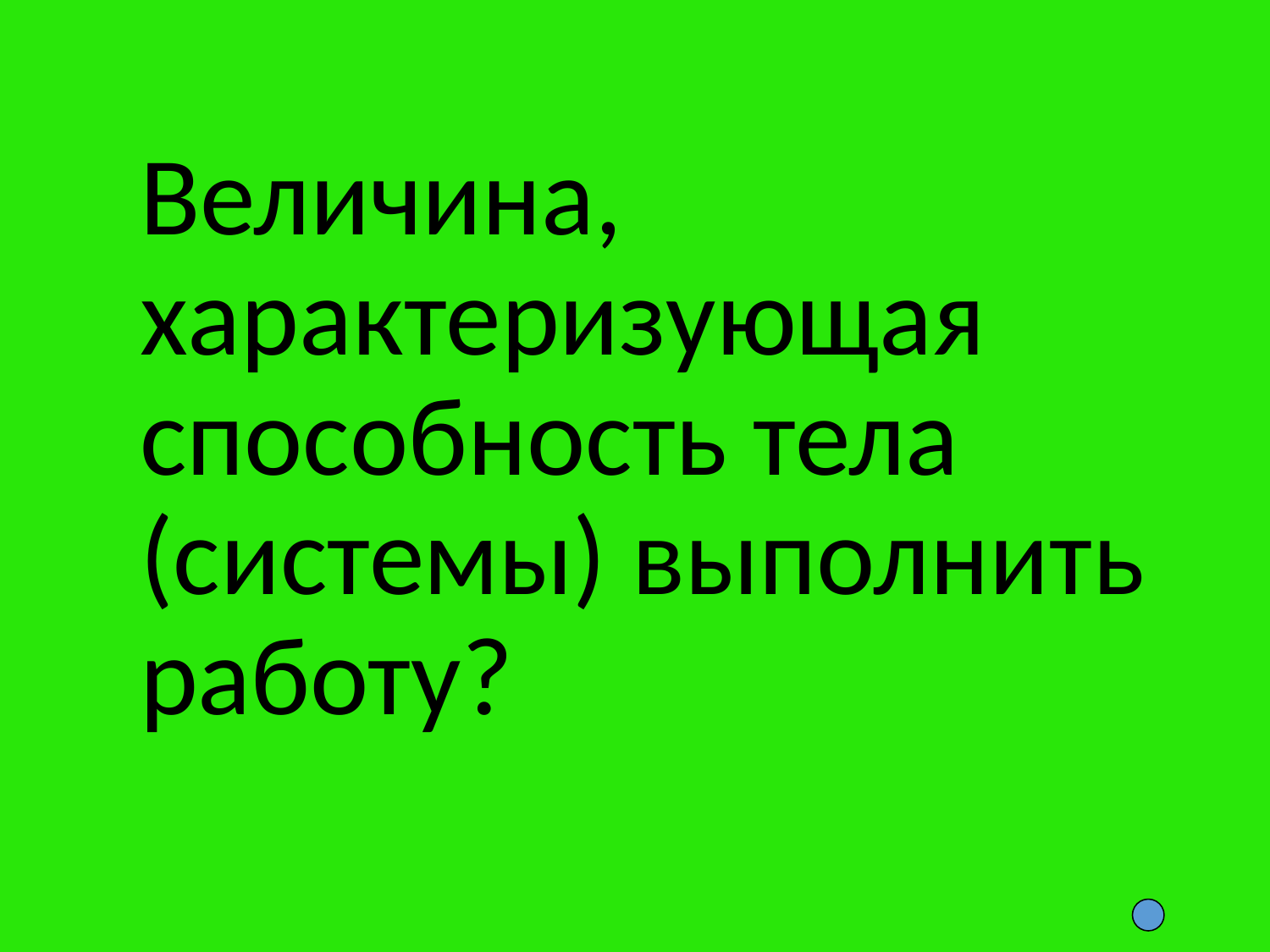

Величина, характеризующая способность тела (системы) выполнить работу?